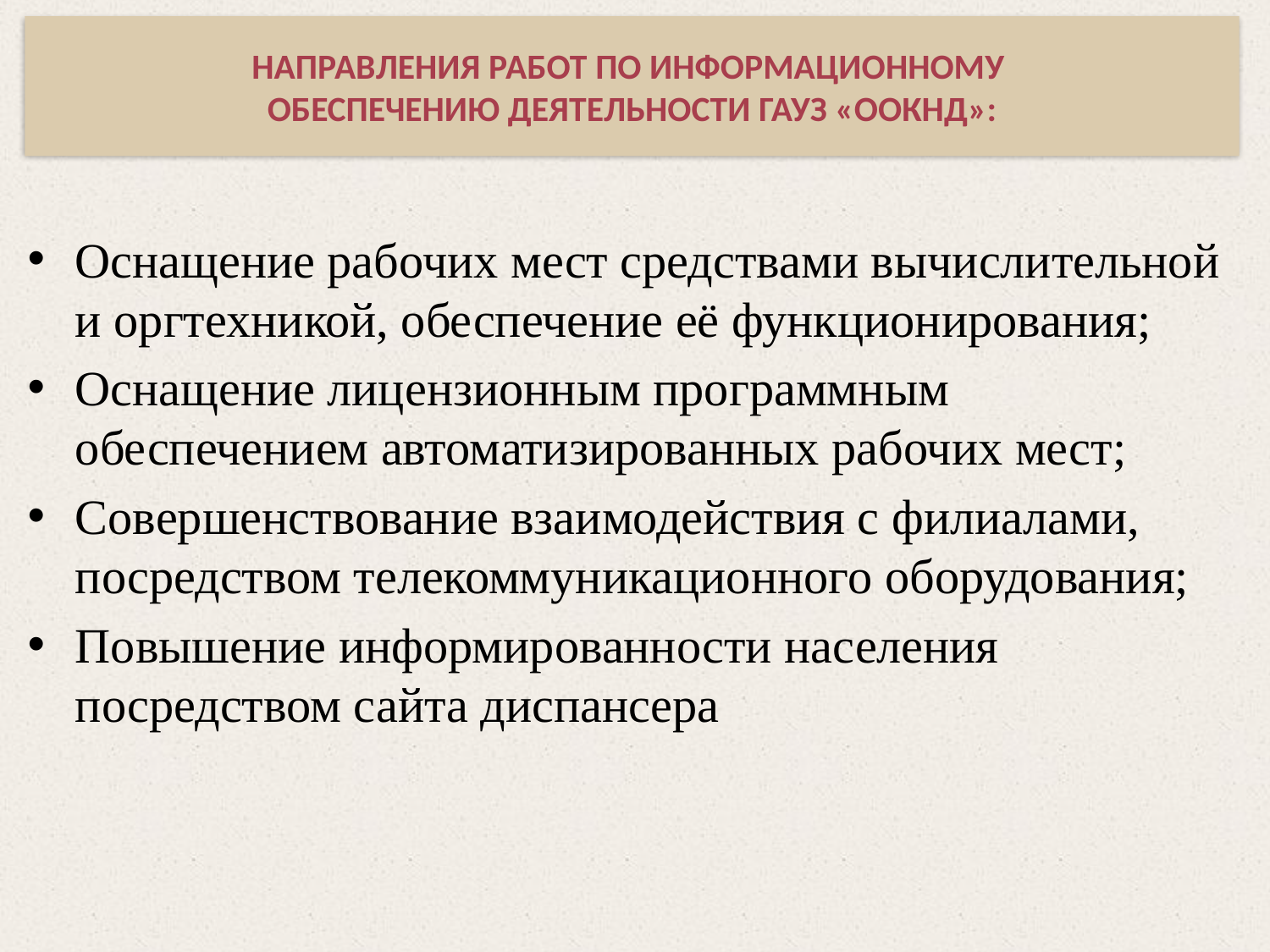

Направления работ по информационному
обеспечению деятельности ГАУЗ «ООКНД»:
Оснащение рабочих мест средствами вычислительной и оргтехникой, обеспечение её функционирования;
Оснащение лицензионным программным обеспечением автоматизированных рабочих мест;
Совершенствование взаимодействия с филиалами, посредством телекоммуникационного оборудования;
Повышение информированности населения посредством сайта диспансера